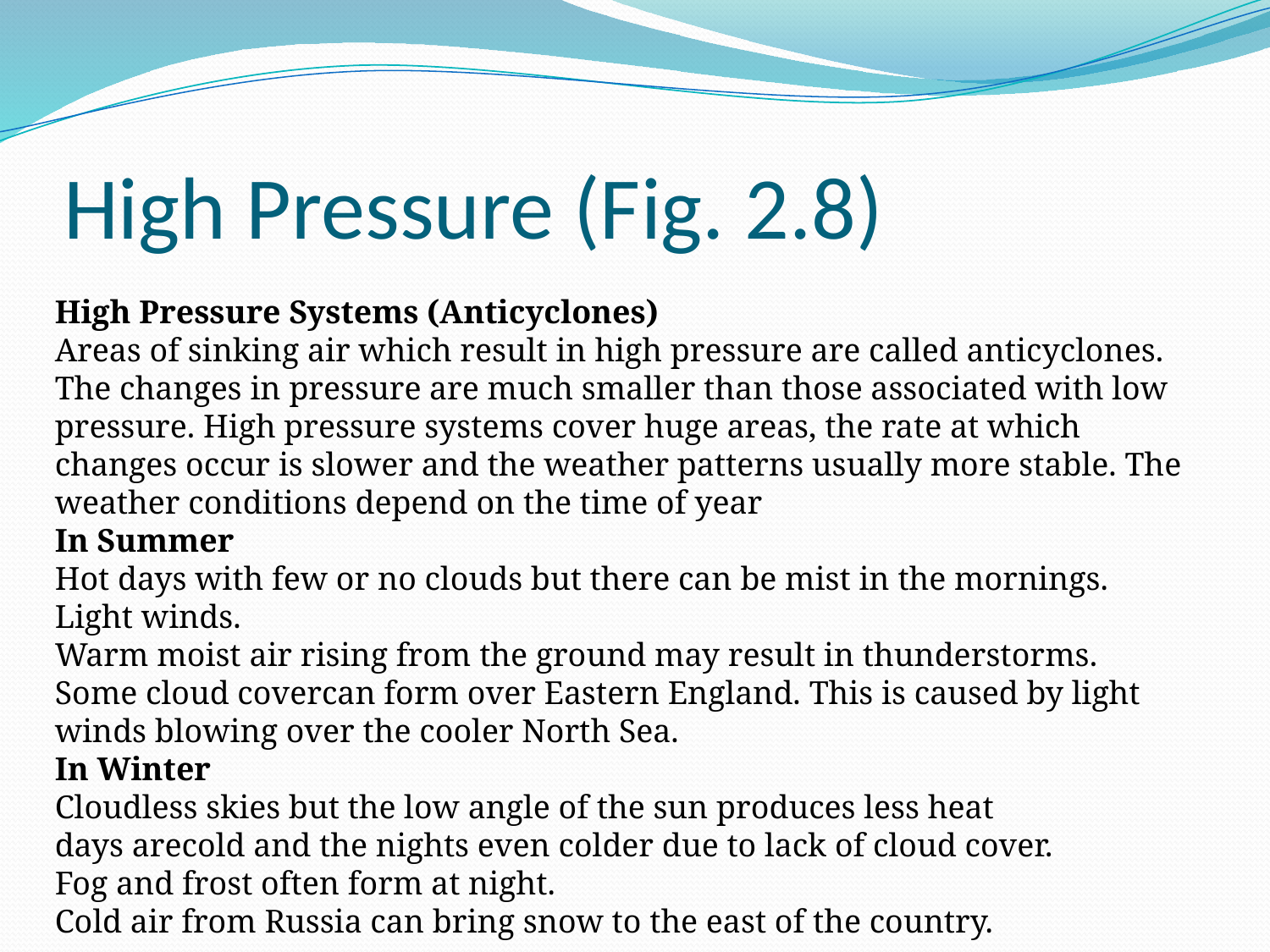

# High Pressure (Fig. 2.8)
High Pressure Systems (Anticyclones)
Areas of sinking air which result in high pressure are called anticyclones. The changes in pressure are much smaller than those associated with low pressure. High pressure systems cover huge areas, the rate at which changes occur is slower and the weather patterns usually more stable. The weather conditions depend on the time of year
In Summer
Hot days with few or no clouds but there can be mist in the mornings.
Light winds.
Warm moist air rising from the ground may result in thunderstorms.
Some cloud covercan form over Eastern England. This is caused by light winds blowing over the cooler North Sea.
In Winter
Cloudless skies but the low angle of the sun produces less heat
days arecold and the nights even colder due to lack of cloud cover.
Fog and frost often form at night.
Cold air from Russia can bring snow to the east of the country.